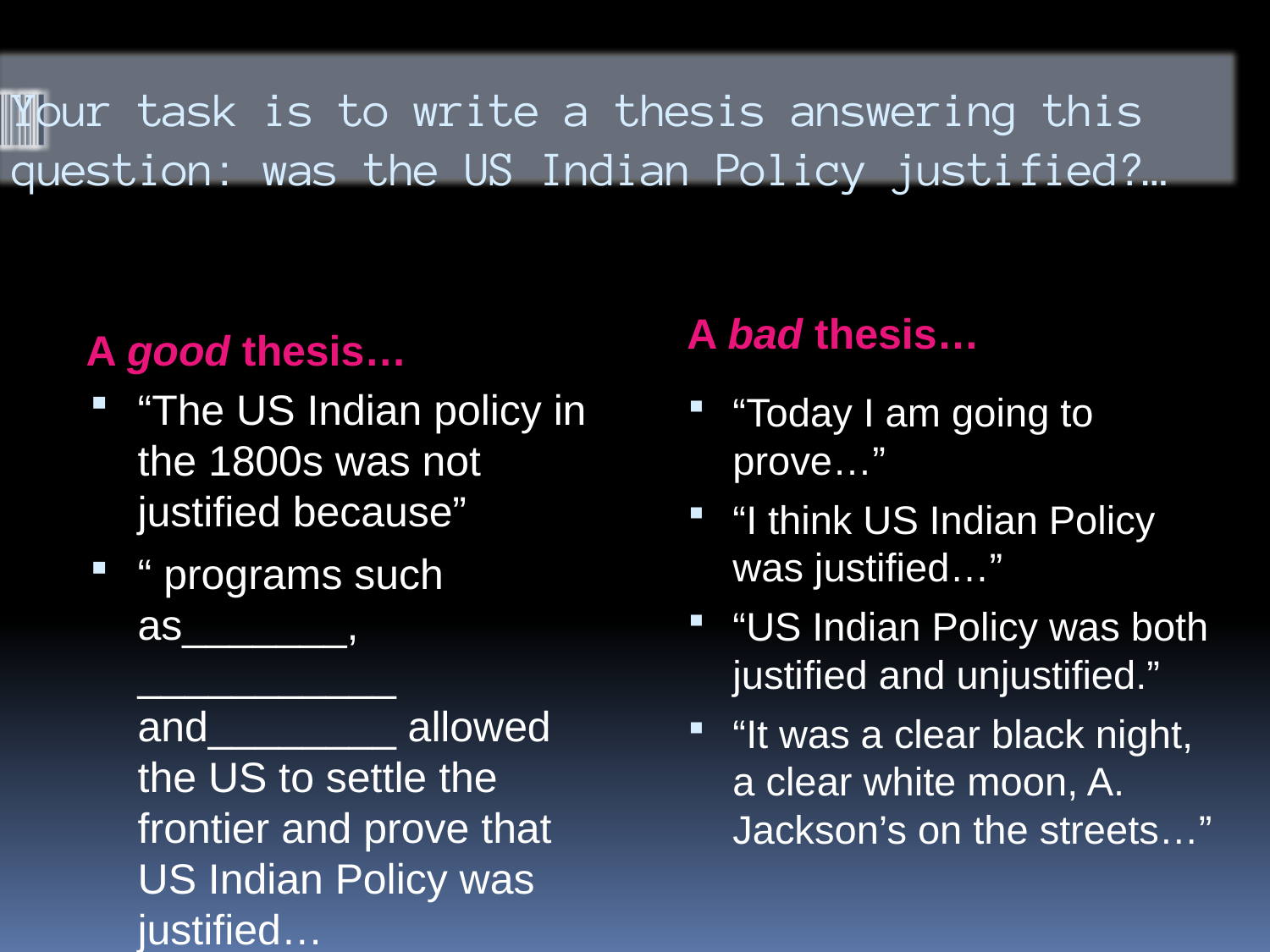

# Your task is to write a thesis answering this question: was the US Indian Policy justified?…
A bad thesis…
A good thesis…

“The US Indian policy in the 1800s was not justified because”
“ programs such as_______, ___________ and________ allowed the US to settle the frontier and prove that US Indian Policy was justified…
“Today I am going to prove…”
“I think US Indian Policy was justified…”
“US Indian Policy was both justified and unjustified.”
“It was a clear black night, a clear white moon, A. Jackson’s on the streets…”